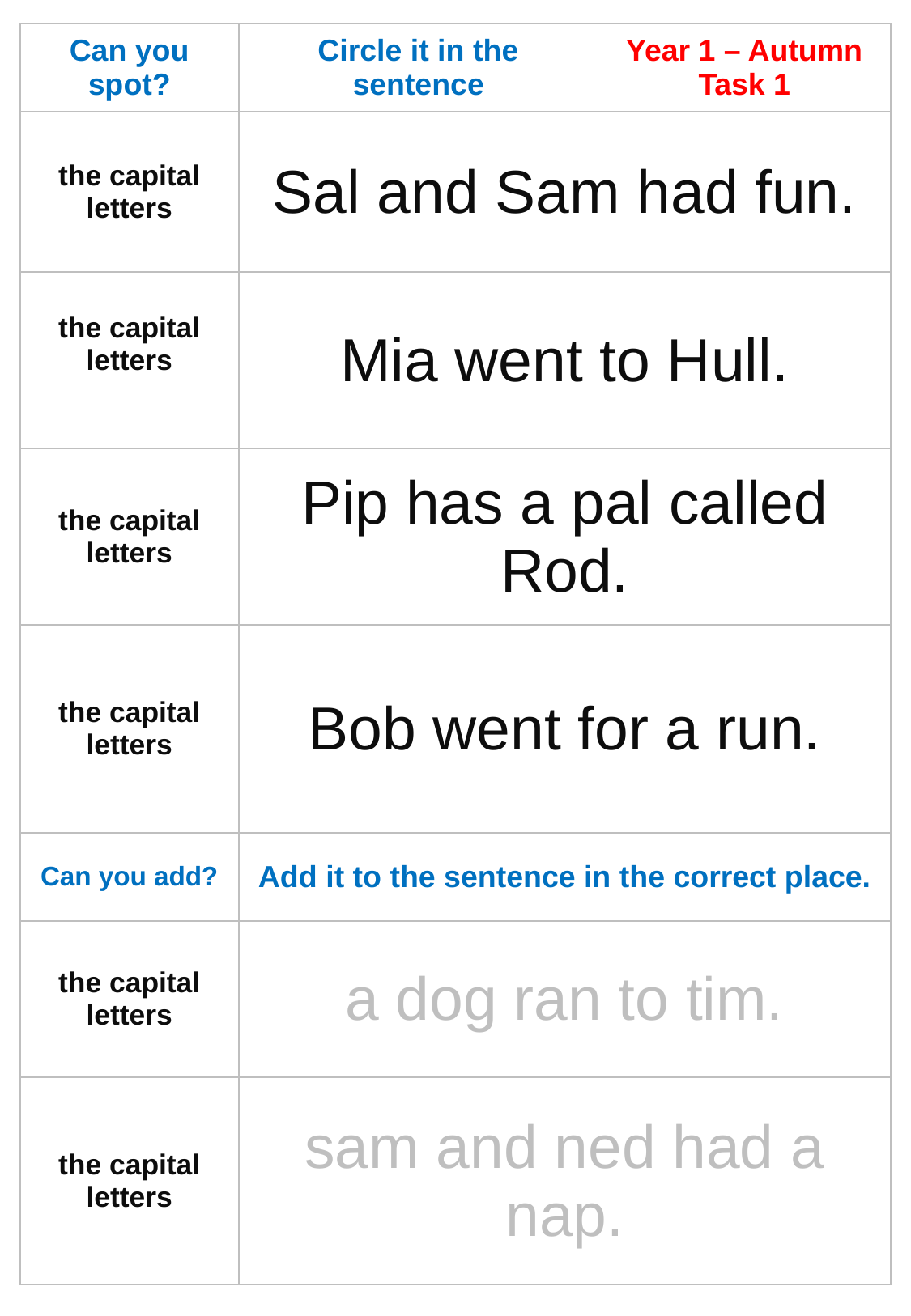

| Can you spot? | Circle it in the sentence | Year 1 – Autumn Task 1 |
| --- | --- | --- |
| the capital letters | Sal and Sam had fun. |  |
| the capital letters | Mia went to Hull. |  |
| the capital letters | Pip has a pal called Rod. |  |
| the capital letters | Bob went for a run. |  |
| Can you add? | Add it to the sentence in the correct place. |  |
| the capital letters | a dog ran to tim. |  |
| the capital letters | sam and ned had a nap. |  |